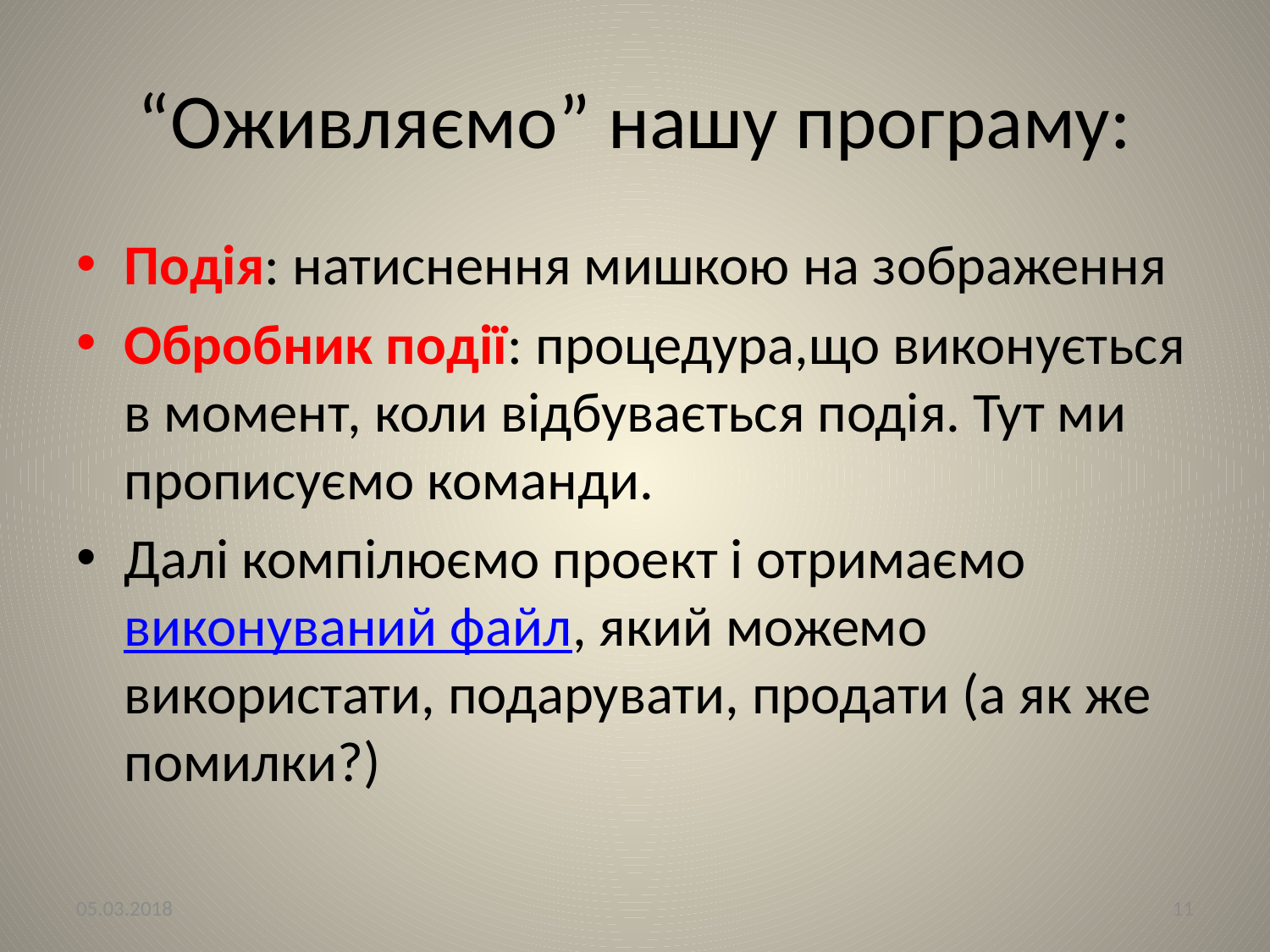

# “Оживляємо” нашу програму:
Подія: натиснення мишкою на зображення
Обробник події: процедура,що виконується в момент, коли відбувається подія. Тут ми прописуємо команди.
Далі компілюємо проект і отримаємо виконуваний файл, який можемо використати, подарувати, продати (а як же помилки?)
05.03.2018
11